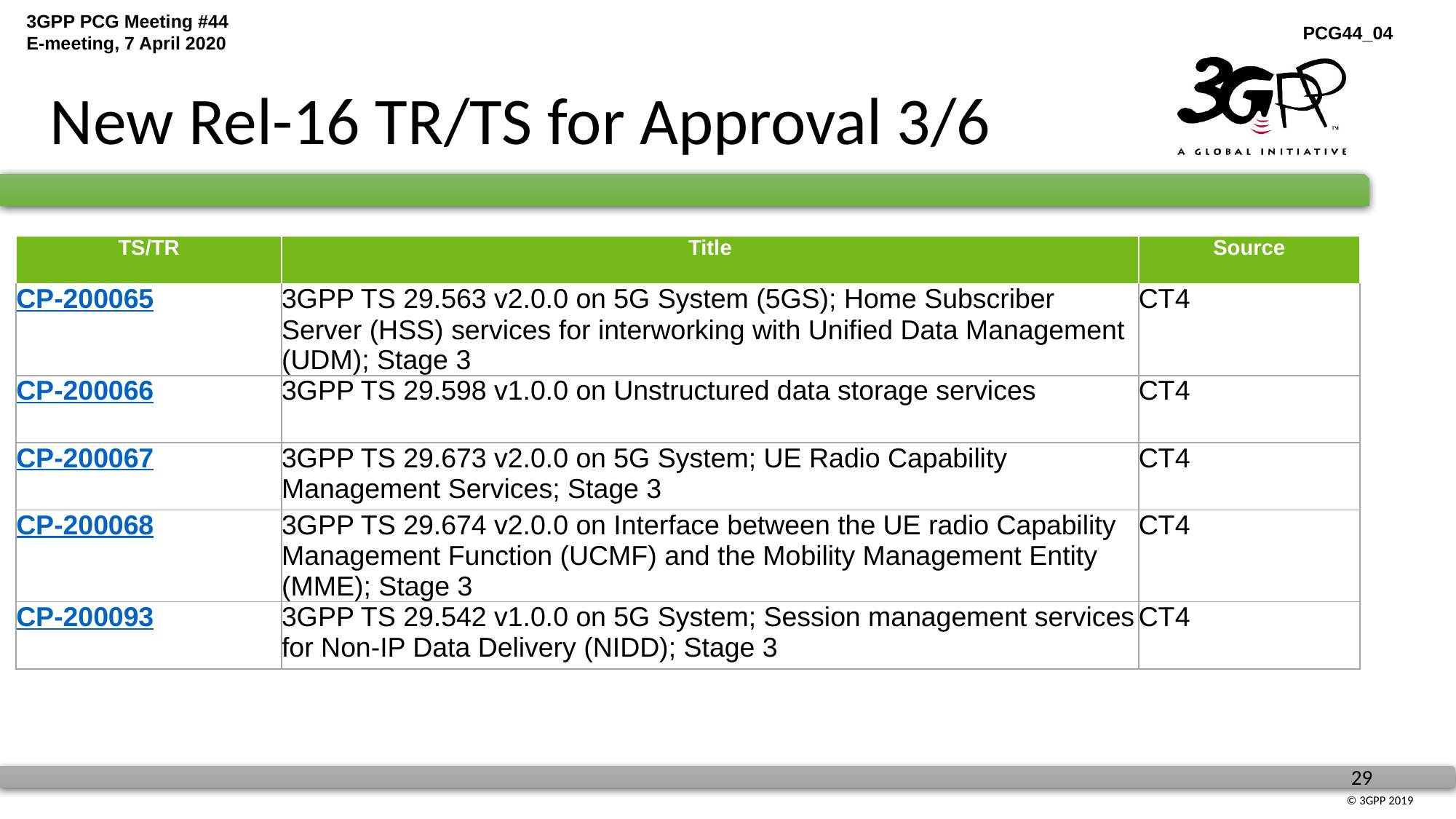

# New Rel-16 TR/TS for Approval 3/6
| TS/TR | Title | Source |
| --- | --- | --- |
| CP-200065 | 3GPP TS 29.563 v2.0.0 on 5G System (5GS); Home Subscriber Server (HSS) services for interworking with Unified Data Management (UDM); Stage 3 | CT4 |
| CP-200066 | 3GPP TS 29.598 v1.0.0 on Unstructured data storage services | CT4 |
| CP-200067 | 3GPP TS 29.673 v2.0.0 on 5G System; UE Radio Capability Management Services; Stage 3 | CT4 |
| CP-200068 | 3GPP TS 29.674 v2.0.0 on Interface between the UE radio Capability Management Function (UCMF) and the Mobility Management Entity (MME); Stage 3 | CT4 |
| CP-200093 | 3GPP TS 29.542 v1.0.0 on 5G System; Session management services for Non-IP Data Delivery (NIDD); Stage 3 | CT4 |